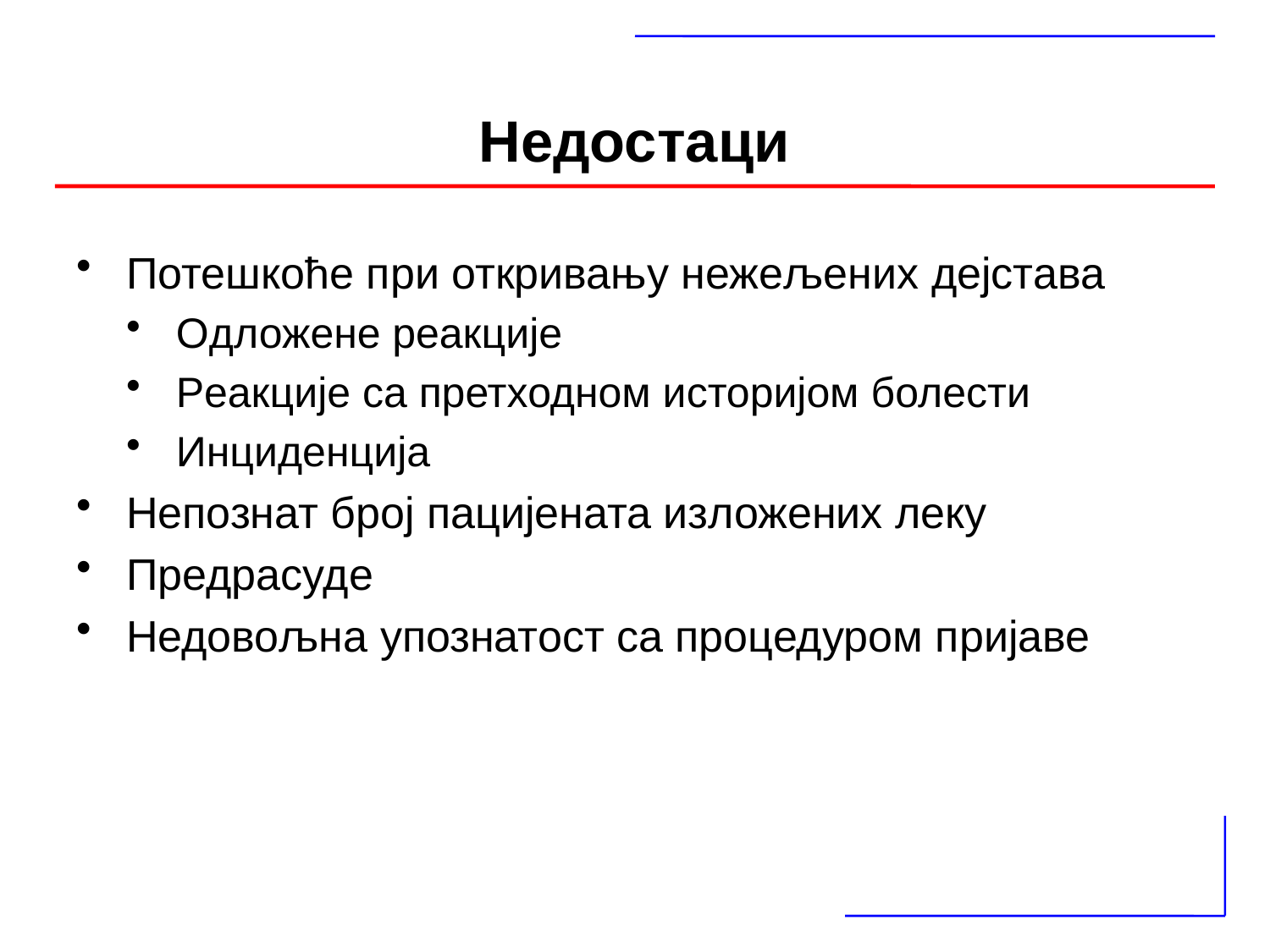

# Недостаци
Потешкоће при откривању нежељених дејстава
Одложене реакције
Реакције са претходном историјом болести
Инциденција
Непознат број пацијената изложених леку
Предрасуде
Недовољна упознатост са процедуром пријаве